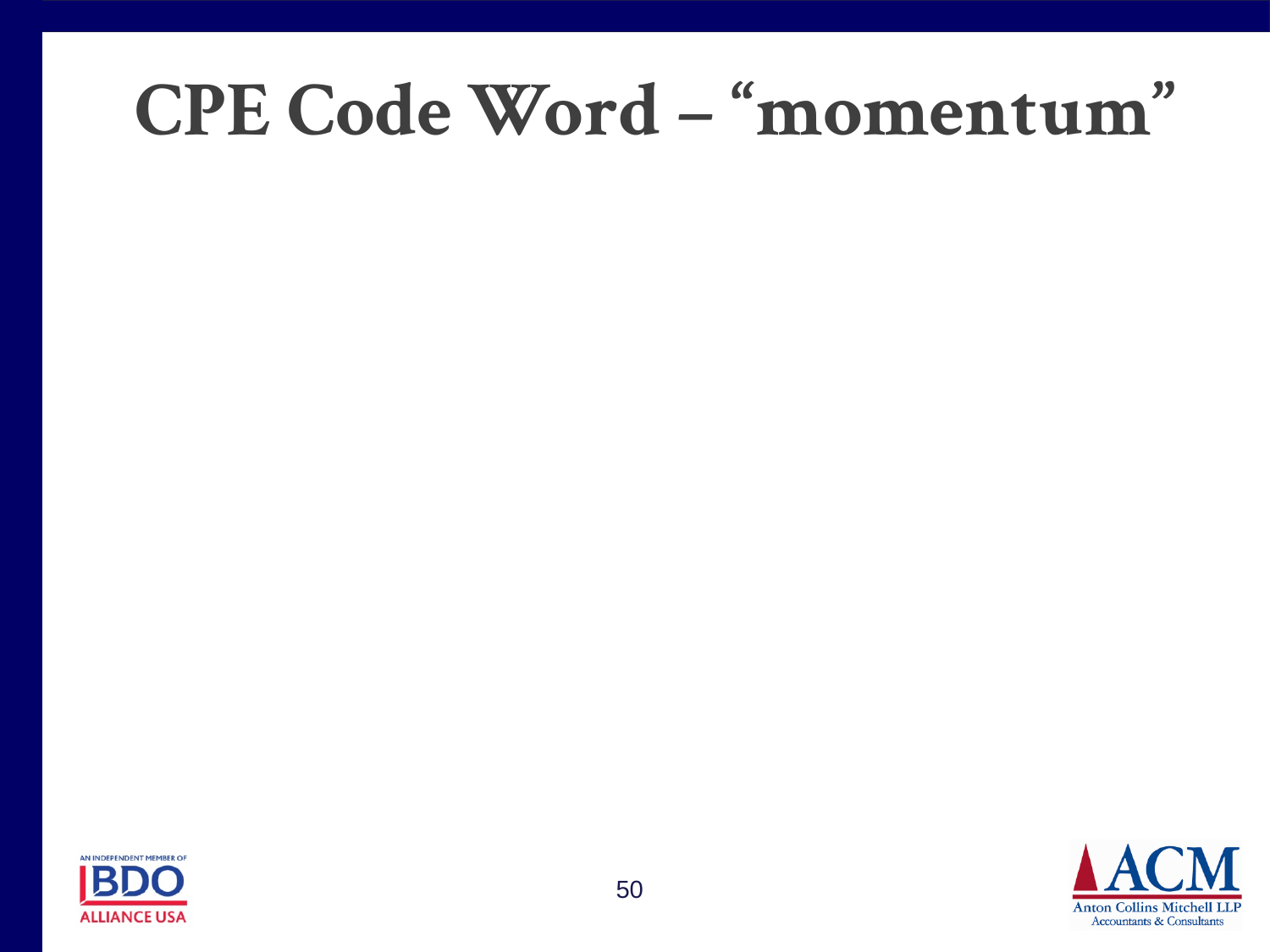

# CPE Code Word – “momentum”
50